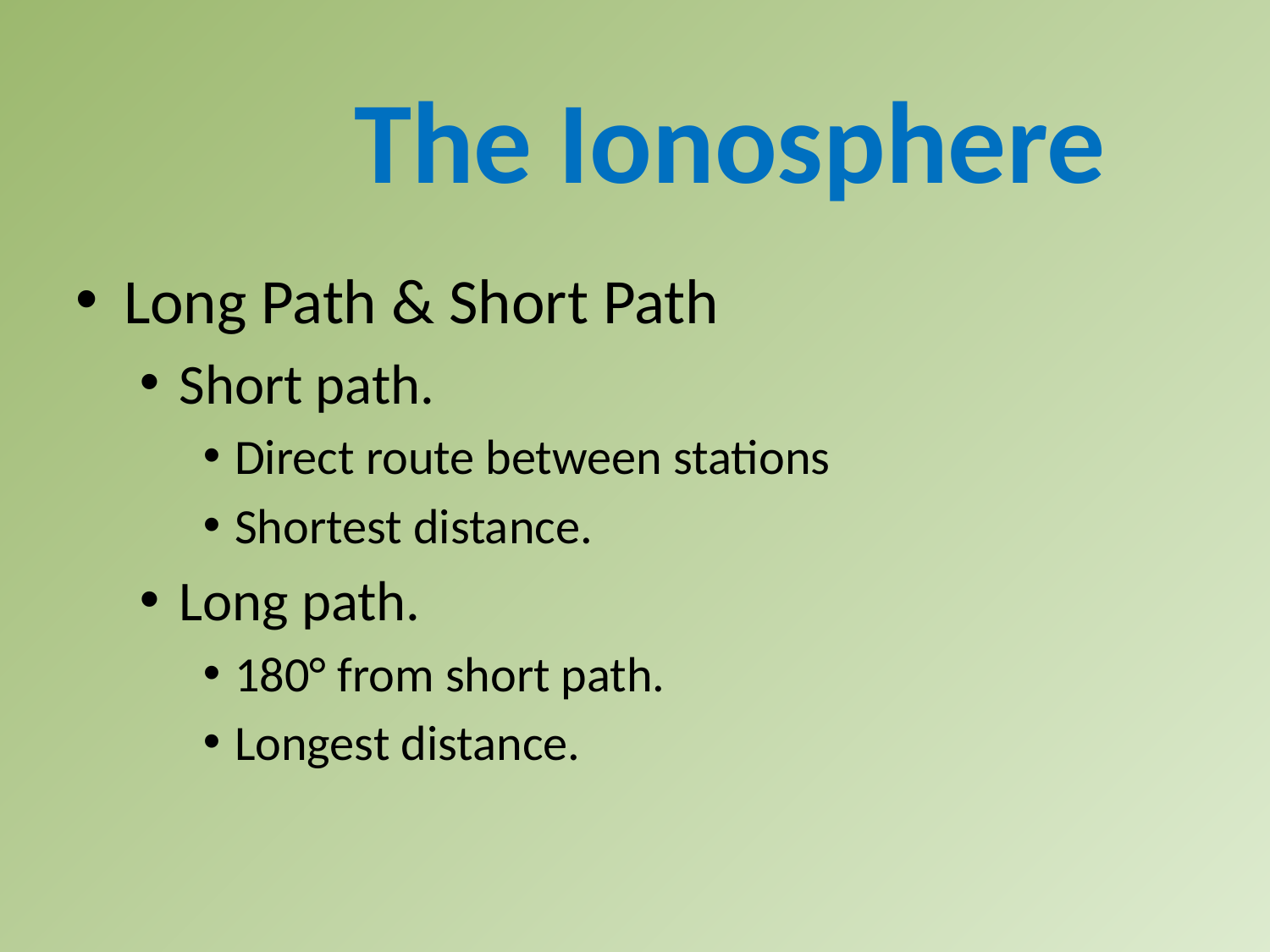

The Ionosphere
Long Path & Short Path
Short path.
Direct route between stations
Shortest distance.
Long path.
180° from short path.
Longest distance.